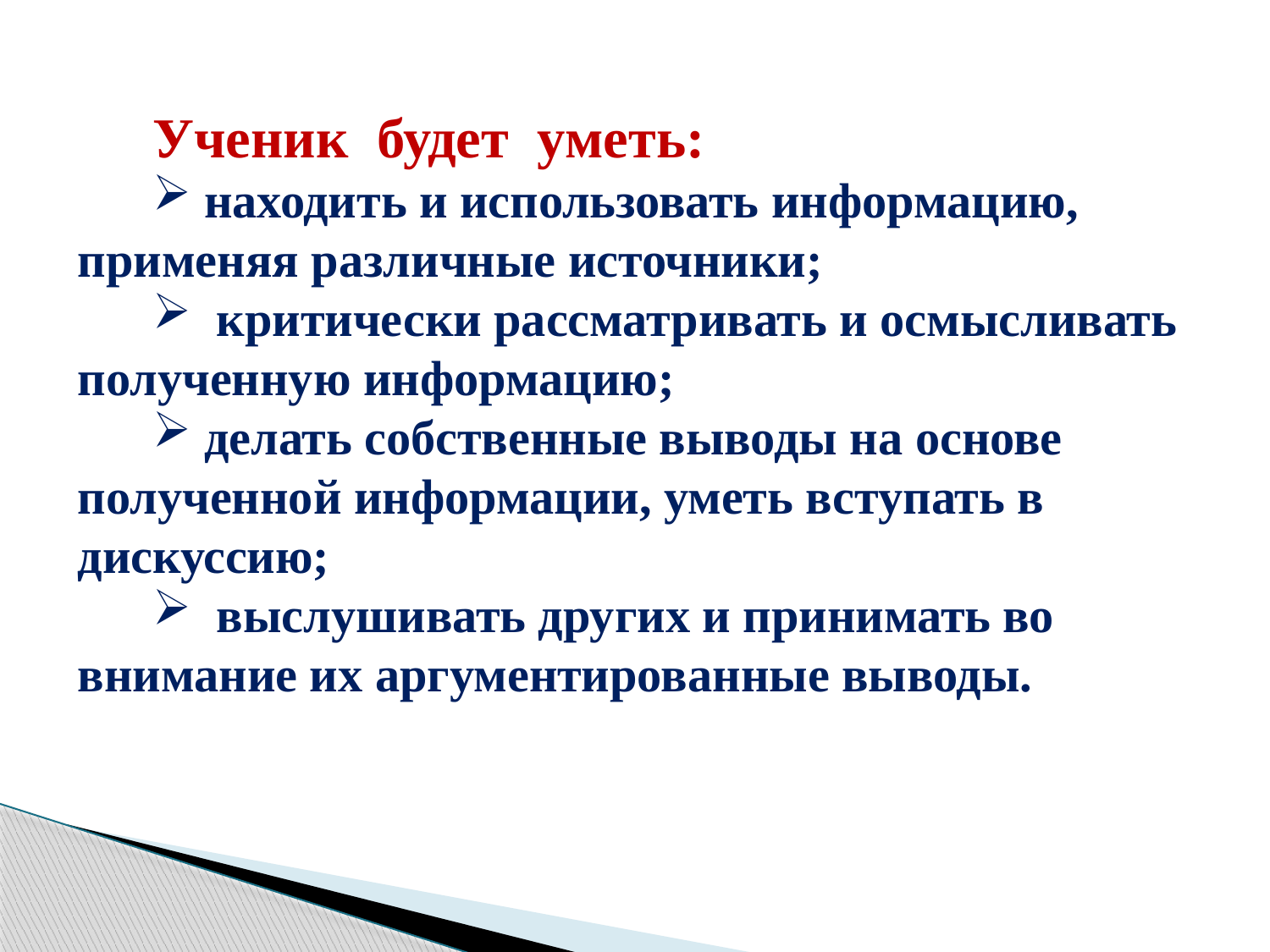

Ученик  будет  уметь:
 находить и использовать информацию, применяя различные источники;
  критически рассматривать и осмысливать полученную информацию;
 делать собственные выводы на основе полученной информации, уметь вступать в дискуссию;
  выслушивать других и принимать во внимание их аргументированные выводы.